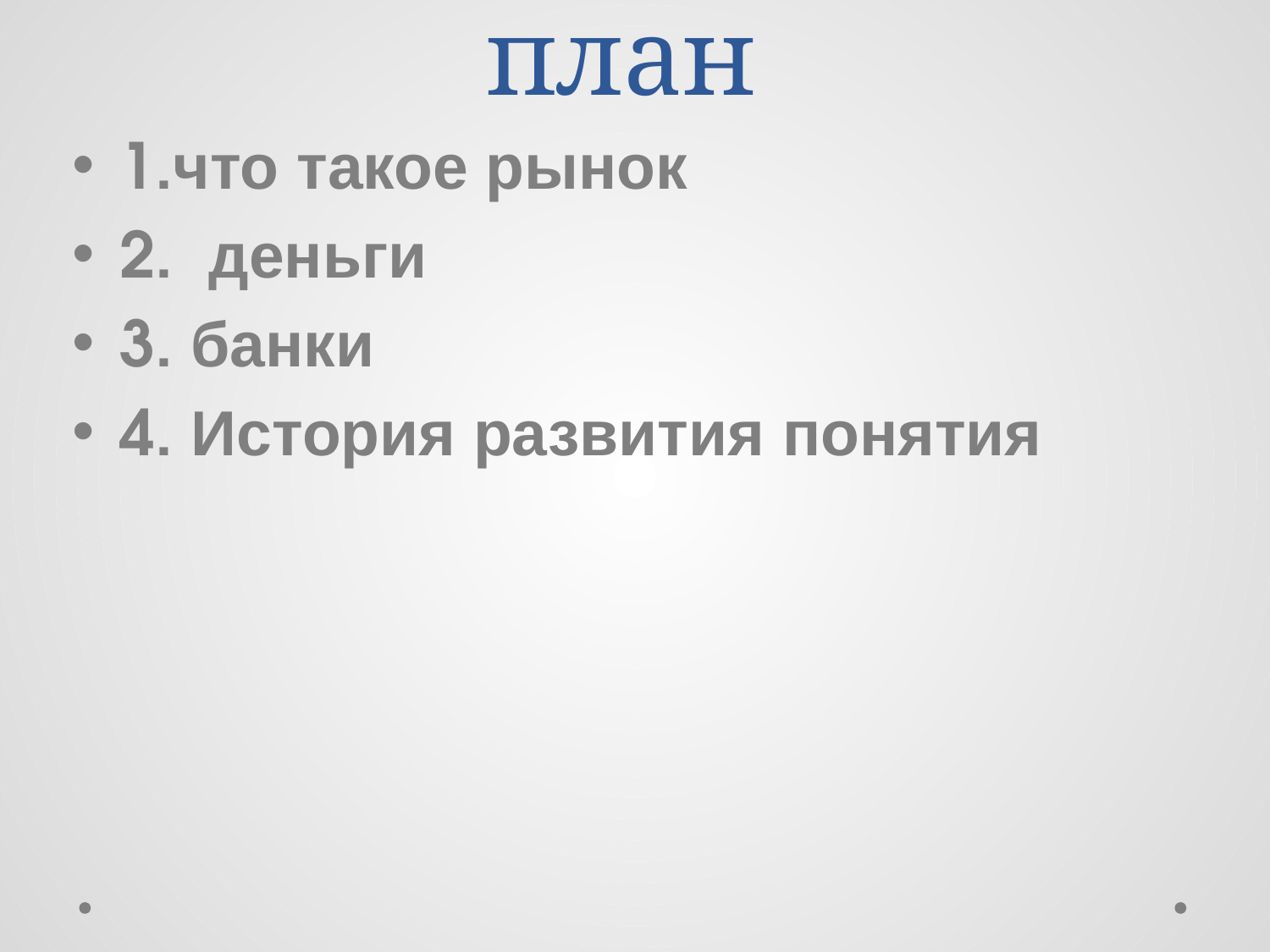

# план
1.что такое рынок
2.  деньги
3. банки
4. История развития понятия